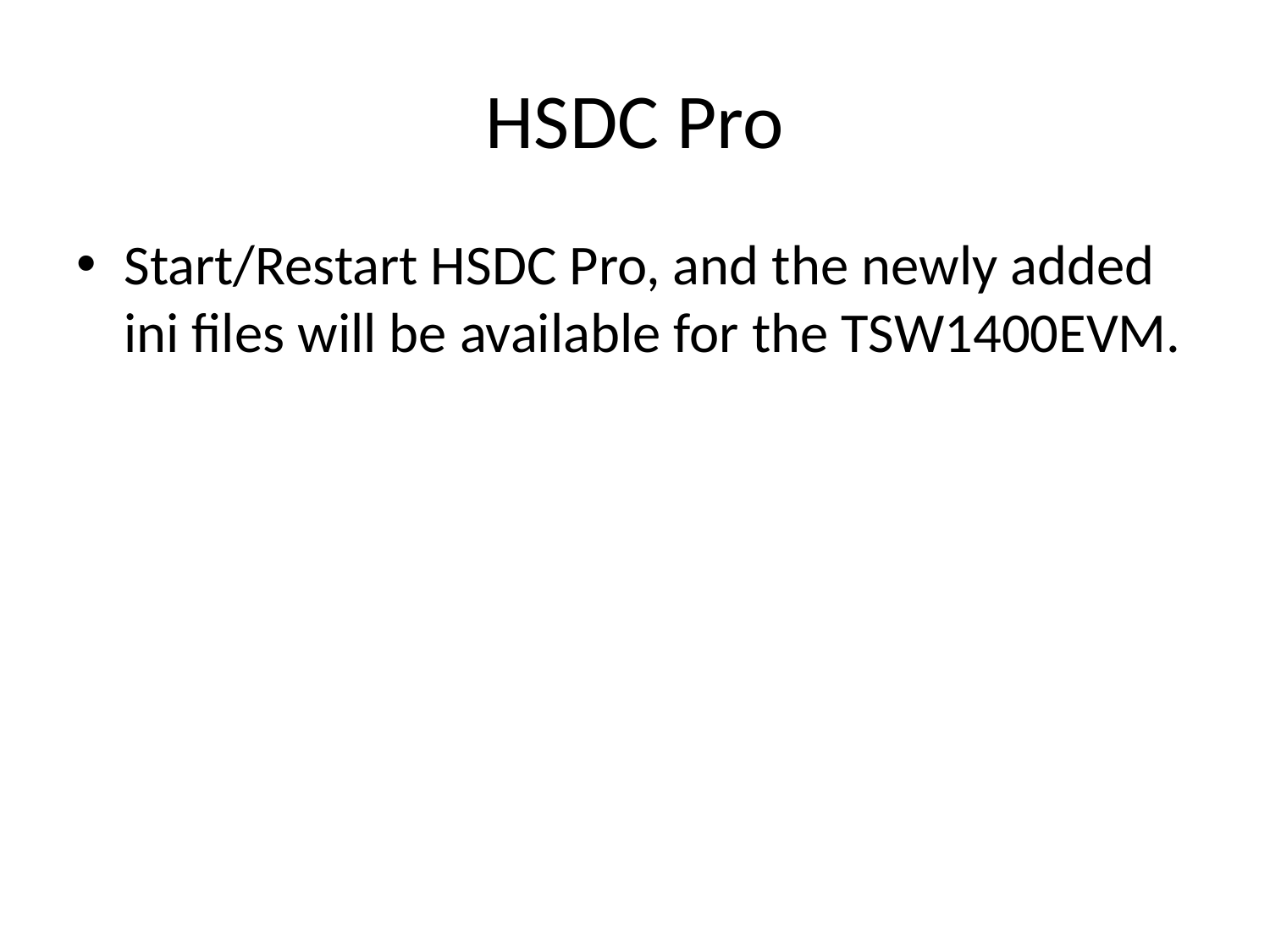

# HSDC Pro
Start/Restart HSDC Pro, and the newly added ini files will be available for the TSW1400EVM.